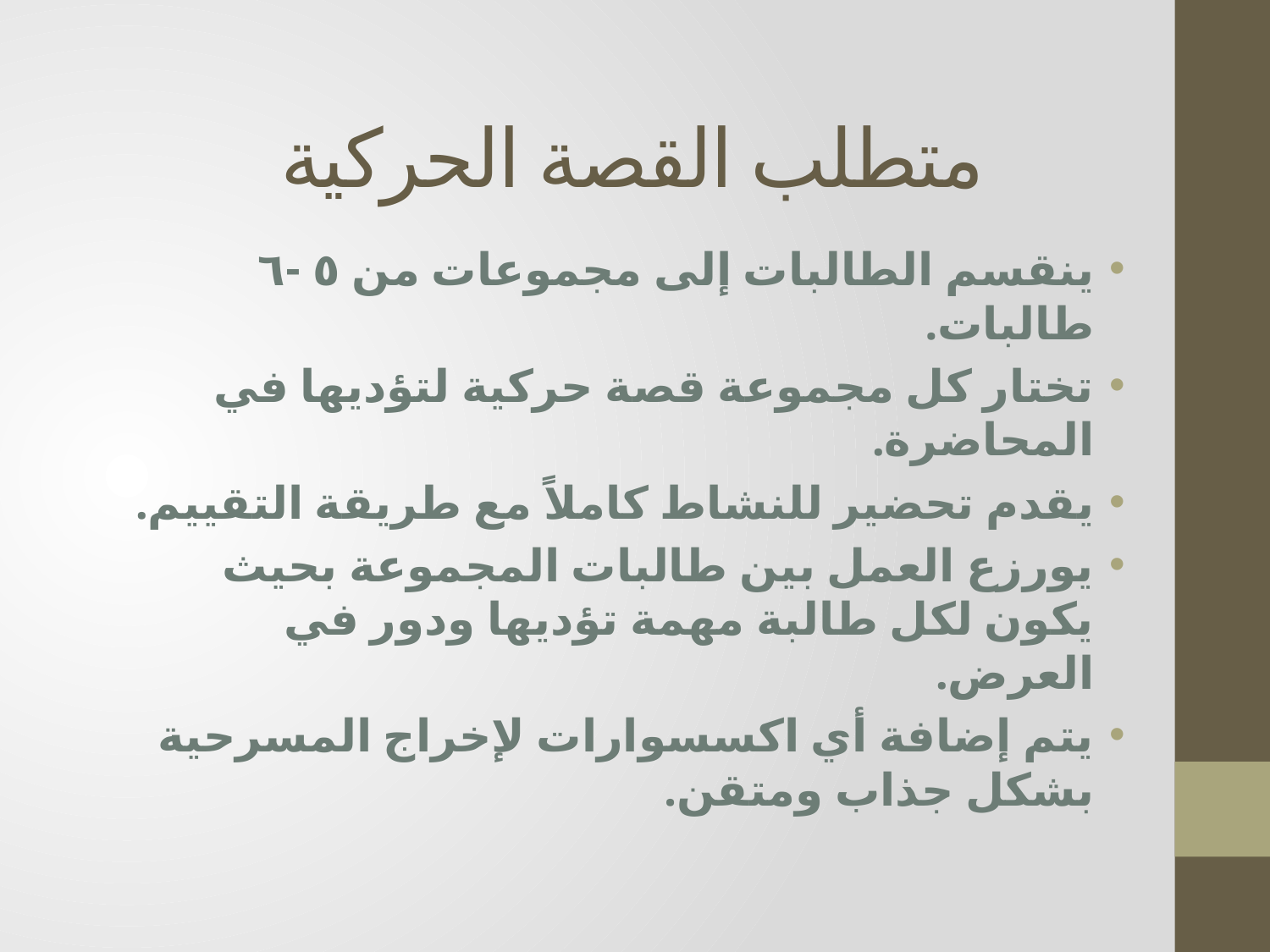

# متطلب القصة الحركية
ينقسم الطالبات إلى مجموعات من ٥ -٦ طالبات.
تختار كل مجموعة قصة حركية لتؤديها في المحاضرة.
يقدم تحضير للنشاط كاملاً مع طريقة التقييم.
يورزع العمل بين طالبات المجموعة بحيث يكون لكل طالبة مهمة تؤديها ودور في العرض.
يتم إضافة أي اكسسوارات لإخراج المسرحية بشكل جذاب ومتقن.